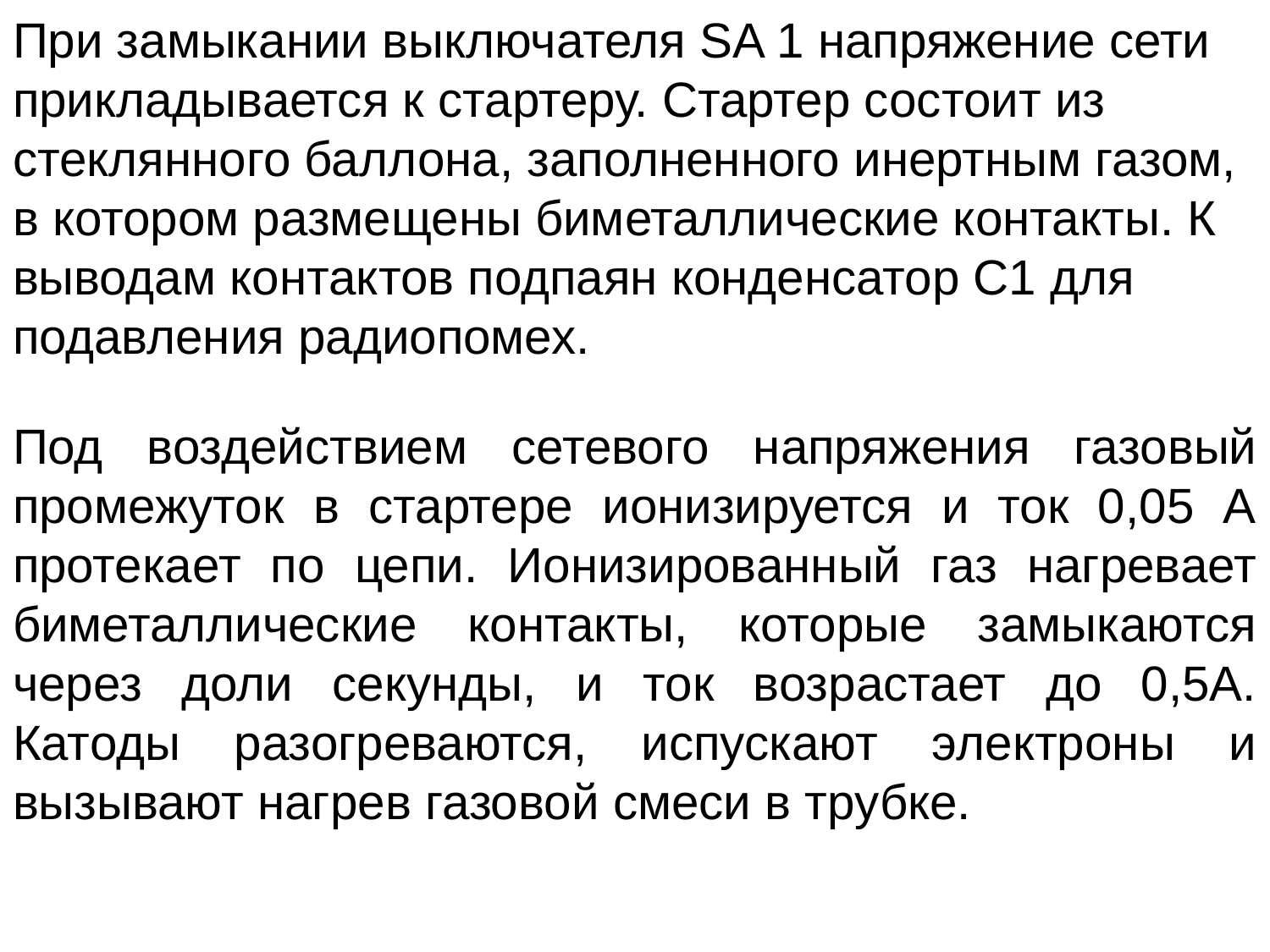

При замыкании выключателя SA 1 напряжение сети прикладывается к стартеру. Стартер состоит из стеклянного баллона, заполненного инертным газом, в котором размещены биметаллические контакты. К выводам контактов подпаян конденсатор С1 для подавления радиопомех.

Под воздействием сетевого напряжения газовый промежуток в стартере ионизируется и ток 0,05 А протекает по цепи. Ионизированный газ нагревает биметаллические контакты, которые замыкаются через доли секунды, и ток возрастает до 0,5А. Катоды разогреваются, испускают электроны и вызывают нагрев газовой смеси в трубке.